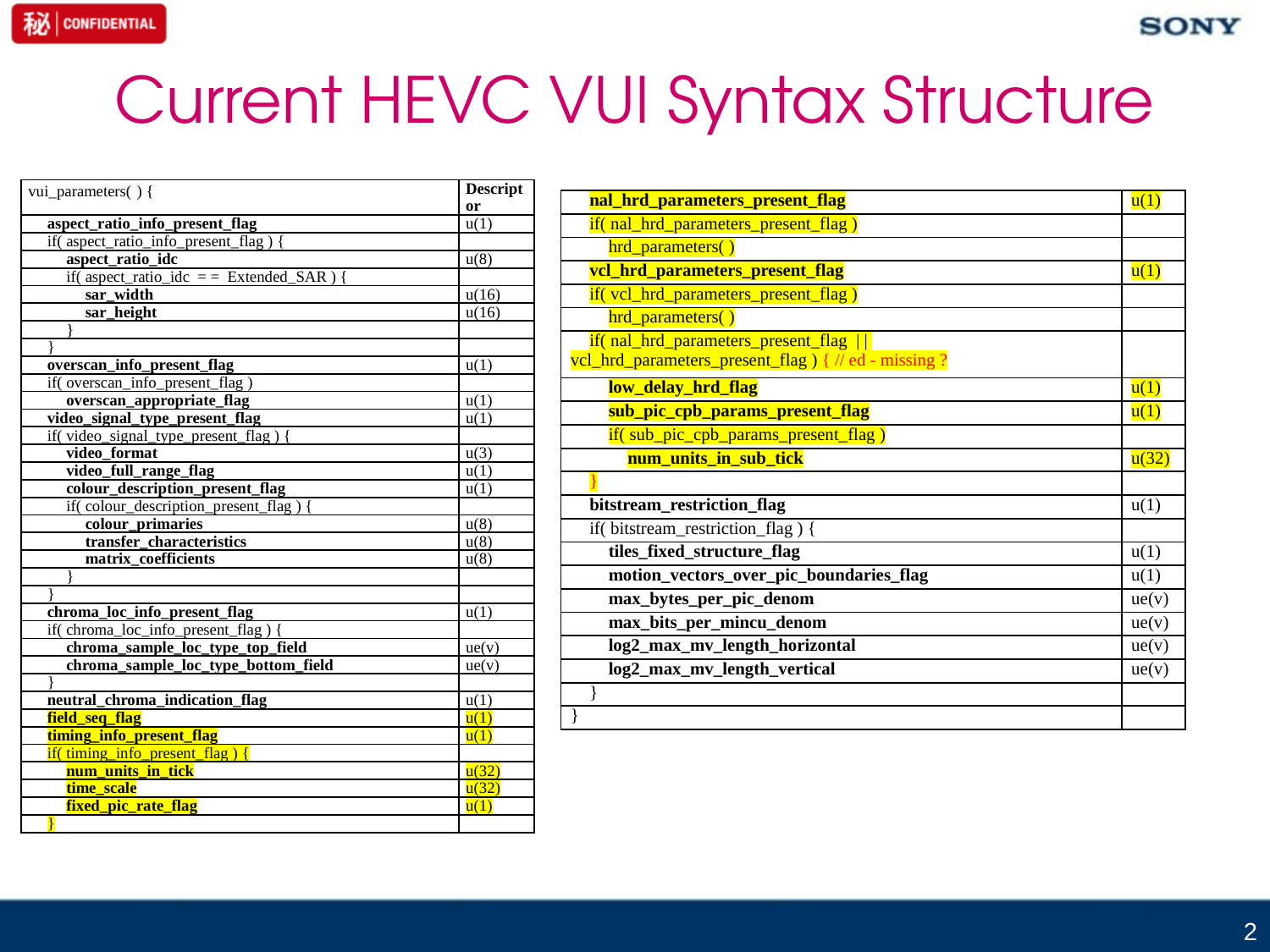

# Current HEVC VUI Syntax Structure
| vui\_parameters( ) { | Descriptor |
| --- | --- |
| aspect\_ratio\_info\_present\_flag | u(1) |
| if( aspect\_ratio\_info\_present\_flag ) { |  |
| aspect\_ratio\_idc | u(8) |
| if( aspect\_ratio\_idc = = Extended\_SAR ) { |  |
| sar\_width | u(16) |
| sar\_height | u(16) |
| } |  |
| } |  |
| overscan\_info\_present\_flag | u(1) |
| if( overscan\_info\_present\_flag ) |  |
| overscan\_appropriate\_flag | u(1) |
| video\_signal\_type\_present\_flag | u(1) |
| if( video\_signal\_type\_present\_flag ) { |  |
| video\_format | u(3) |
| video\_full\_range\_flag | u(1) |
| colour\_description\_present\_flag | u(1) |
| if( colour\_description\_present\_flag ) { |  |
| colour\_primaries | u(8) |
| transfer\_characteristics | u(8) |
| matrix\_coefficients | u(8) |
| } |  |
| } |  |
| chroma\_loc\_info\_present\_flag | u(1) |
| if( chroma\_loc\_info\_present\_flag ) { |  |
| chroma\_sample\_loc\_type\_top\_field | ue(v) |
| chroma\_sample\_loc\_type\_bottom\_field | ue(v) |
| } |  |
| neutral\_chroma\_indication\_flag | u(1) |
| field\_seq\_flag | u(1) |
| timing\_info\_present\_flag | u(1) |
| if( timing\_info\_present\_flag ) { |  |
| num\_units\_in\_tick | u(32) |
| time\_scale | u(32) |
| fixed\_pic\_rate\_flag | u(1) |
| } |  |
| nal\_hrd\_parameters\_present\_flag | u(1) |
| --- | --- |
| if( nal\_hrd\_parameters\_present\_flag ) |  |
| hrd\_parameters( ) |  |
| vcl\_hrd\_parameters\_present\_flag | u(1) |
| if( vcl\_hrd\_parameters\_present\_flag ) |  |
| hrd\_parameters( ) |  |
| if( nal\_hrd\_parameters\_present\_flag | | vcl\_hrd\_parameters\_present\_flag ) { // ed - missing ? |  |
| low\_delay\_hrd\_flag | u(1) |
| sub\_pic\_cpb\_params\_present\_flag | u(1) |
| if( sub\_pic\_cpb\_params\_present\_flag ) |  |
| num\_units\_in\_sub\_tick | u(32) |
| } |  |
| bitstream\_restriction\_flag | u(1) |
| if( bitstream\_restriction\_flag ) { |  |
| tiles\_fixed\_structure\_flag | u(1) |
| motion\_vectors\_over\_pic\_boundaries\_flag | u(1) |
| max\_bytes\_per\_pic\_denom | ue(v) |
| max\_bits\_per\_mincu\_denom | ue(v) |
| log2\_max\_mv\_length\_horizontal | ue(v) |
| log2\_max\_mv\_length\_vertical | ue(v) |
| } |  |
| } |  |
2